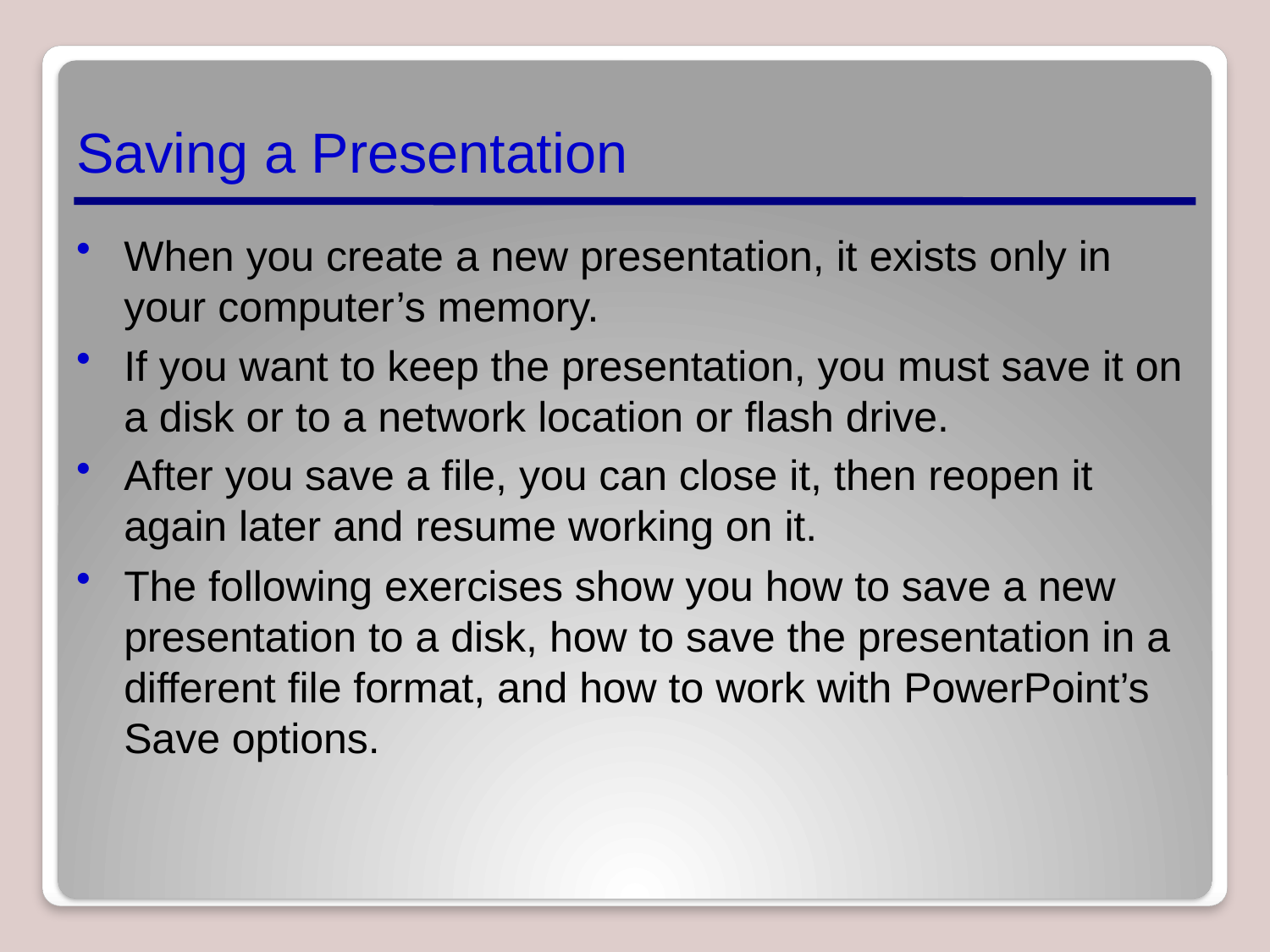

# Saving a Presentation
When you create a new presentation, it exists only in your computer’s memory.
If you want to keep the presentation, you must save it on a disk or to a network location or flash drive.
After you save a file, you can close it, then reopen it again later and resume working on it.
The following exercises show you how to save a new presentation to a disk, how to save the presentation in a different file format, and how to work with PowerPoint’s Save options.